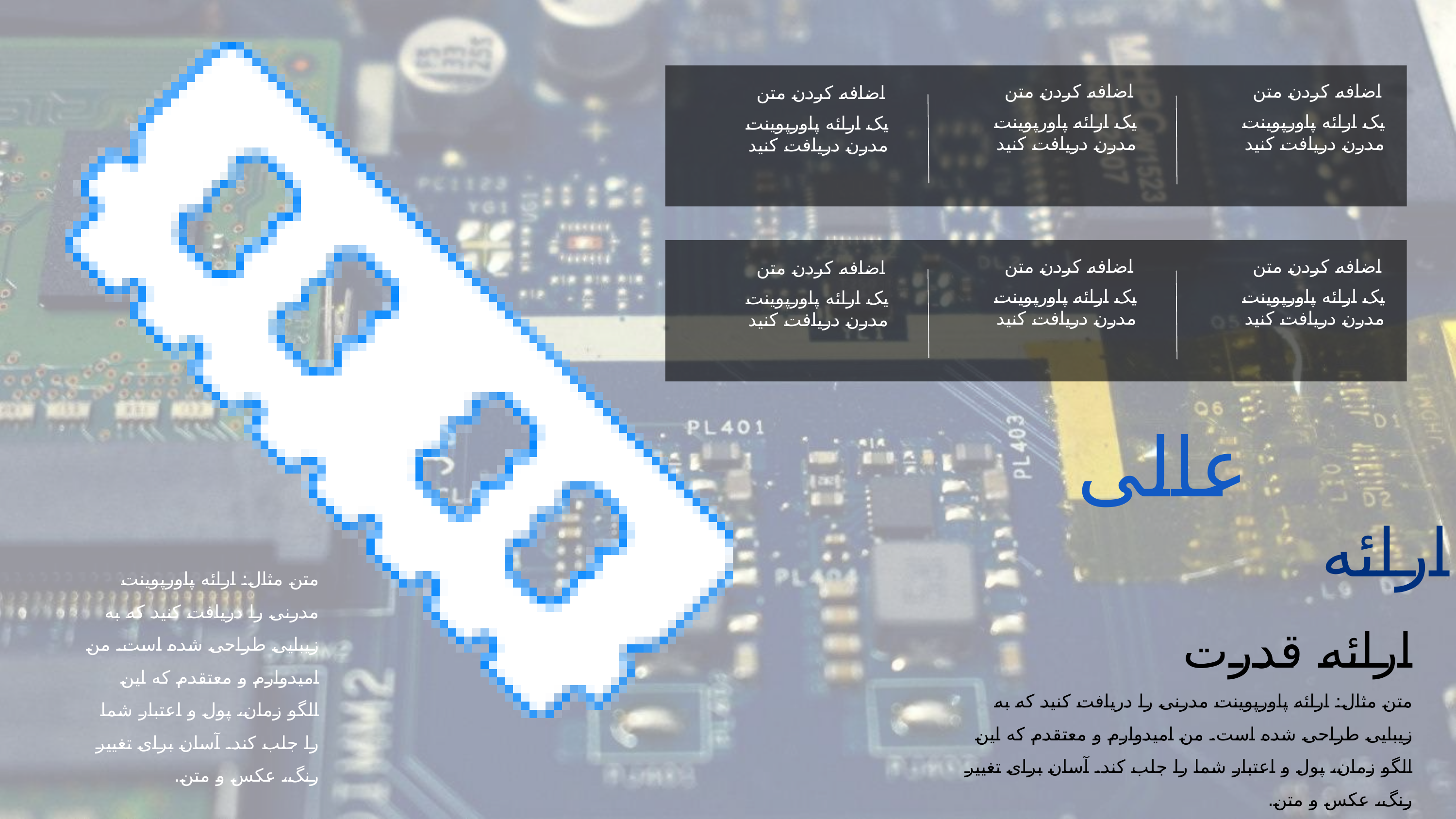

اضافه کردن متن
اضافه کردن متن
اضافه کردن متن
یک ارائه پاورپوینت مدرن دریافت کنید
یک ارائه پاورپوینت مدرن دریافت کنید
یک ارائه پاورپوینت مدرن دریافت کنید

اضافه کردن متن
اضافه کردن متن
اضافه کردن متن
یک ارائه پاورپوینت مدرن دریافت کنید
یک ارائه پاورپوینت مدرن دریافت کنید
یک ارائه پاورپوینت مدرن دریافت کنید

عالی
ارائه
متن مثال: ارائه پاورپوینت مدرنی را دریافت کنید که به زیبایی طراحی شده است. من امیدوارم و معتقدم که این الگو زمان، پول و اعتبار شما را جلب کند. آسان برای تغییر رنگ، عکس و متن.
ارائه قدرت
متن مثال: ارائه پاورپوینت مدرنی را دریافت کنید که به زیبایی طراحی شده است. من امیدوارم و معتقدم که این الگو زمان، پول و اعتبار شما را جلب کند. آسان برای تغییر رنگ، عکس و متن.